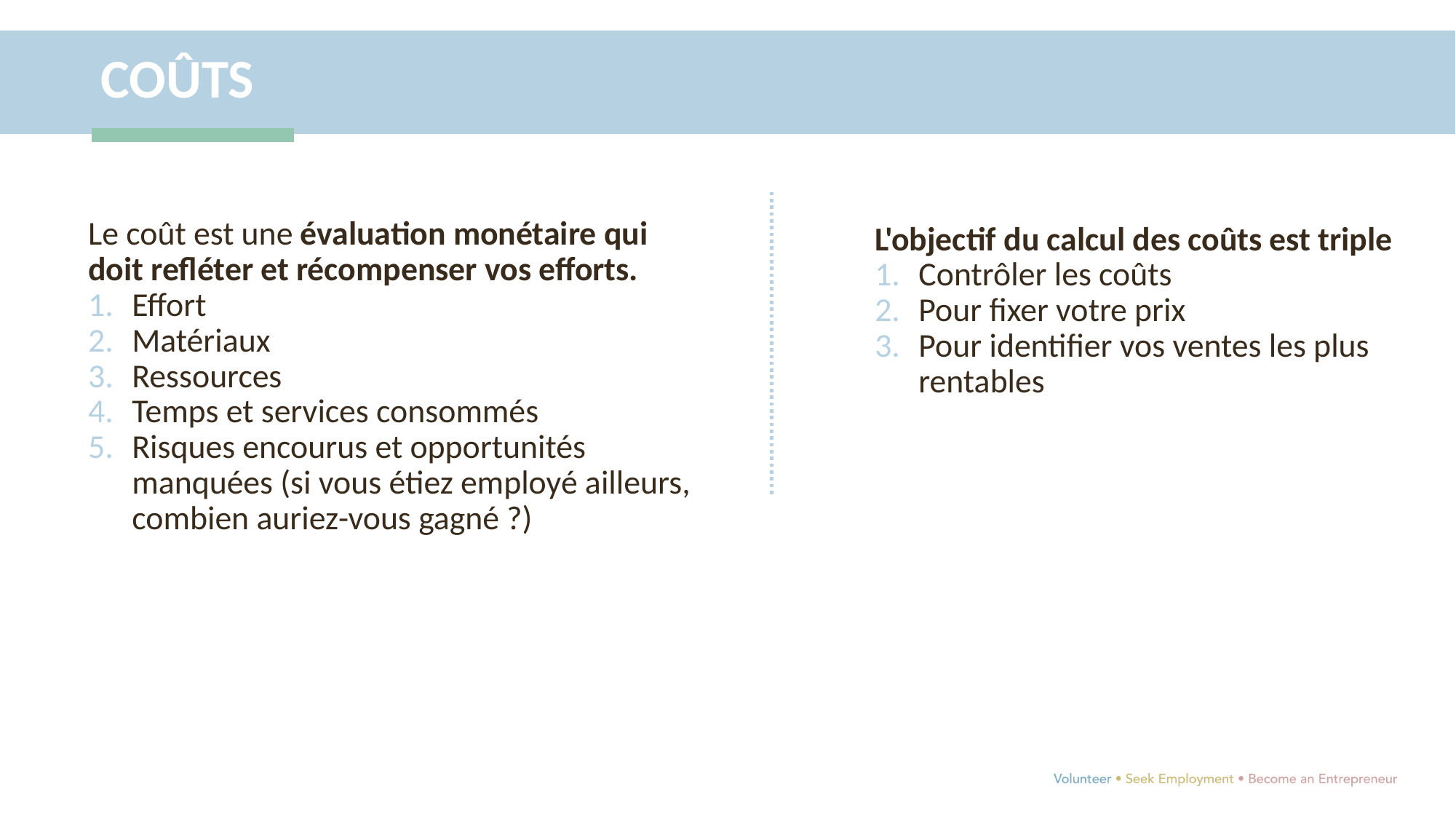

COÛTS
Le coût est une évaluation monétaire qui doit refléter et récompenser vos efforts.
Effort
Matériaux
Ressources
Temps et services consommés
Risques encourus et opportunités manquées (si vous étiez employé ailleurs, combien auriez-vous gagné ?)

L'objectif du calcul des coûts est triple
Contrôler les coûts
Pour fixer votre prix
Pour identifier vos ventes les plus rentables